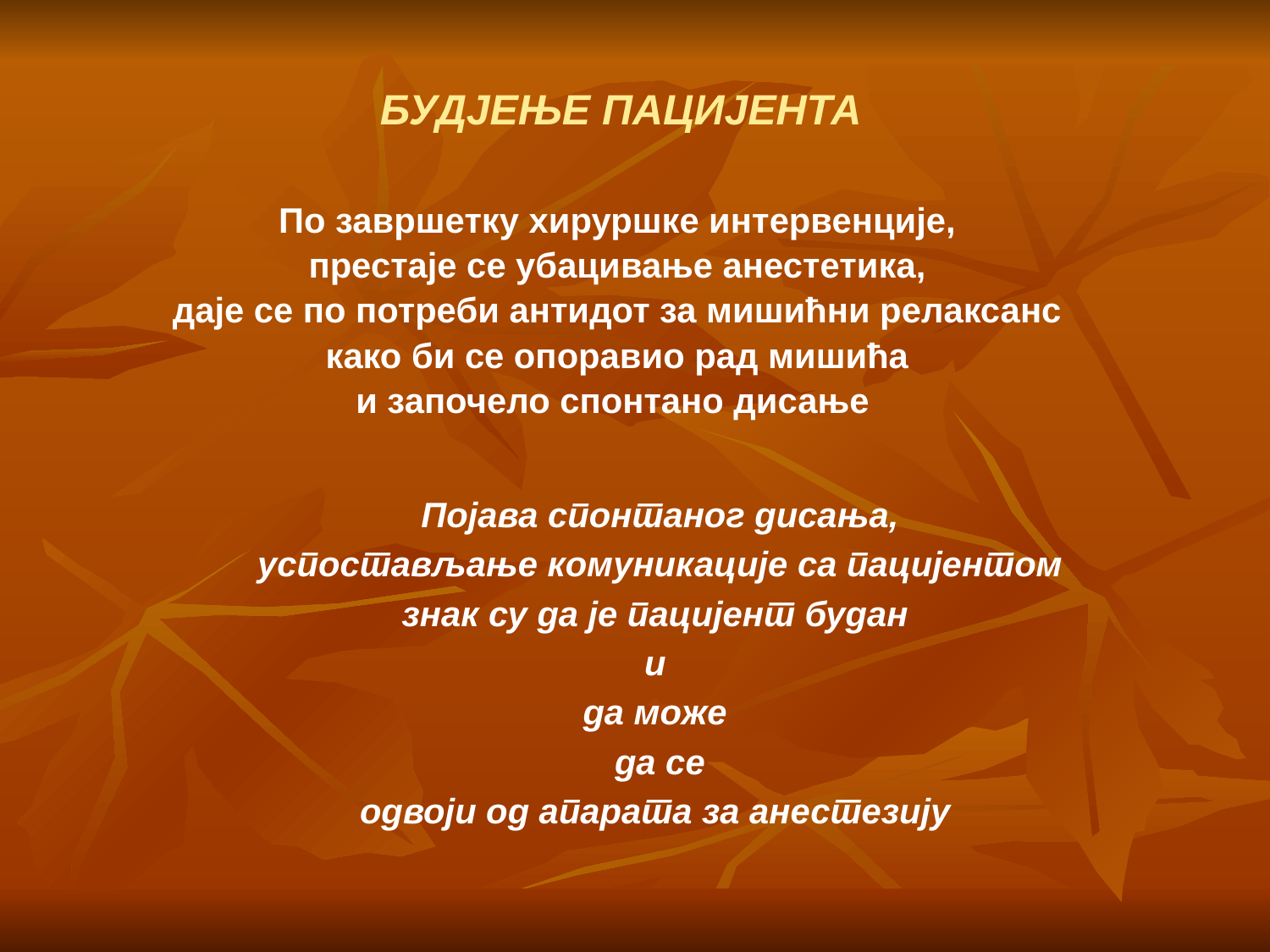

БУДЈЕЊЕ ПАЦИЈЕНТА
По завршетку хируршке интервенције,
 престаје се убацивање анестетика,
даје се по потреби антидот за мишићни релаксанс
 како би се опоравио рад мишића
и започело спонтано дисање
Појава спонтаног дисања,
 успостављање комуникације са пацијентом
знак су да је пацијент будан
и
да може
да се
 одвоји од апарата за анестезију